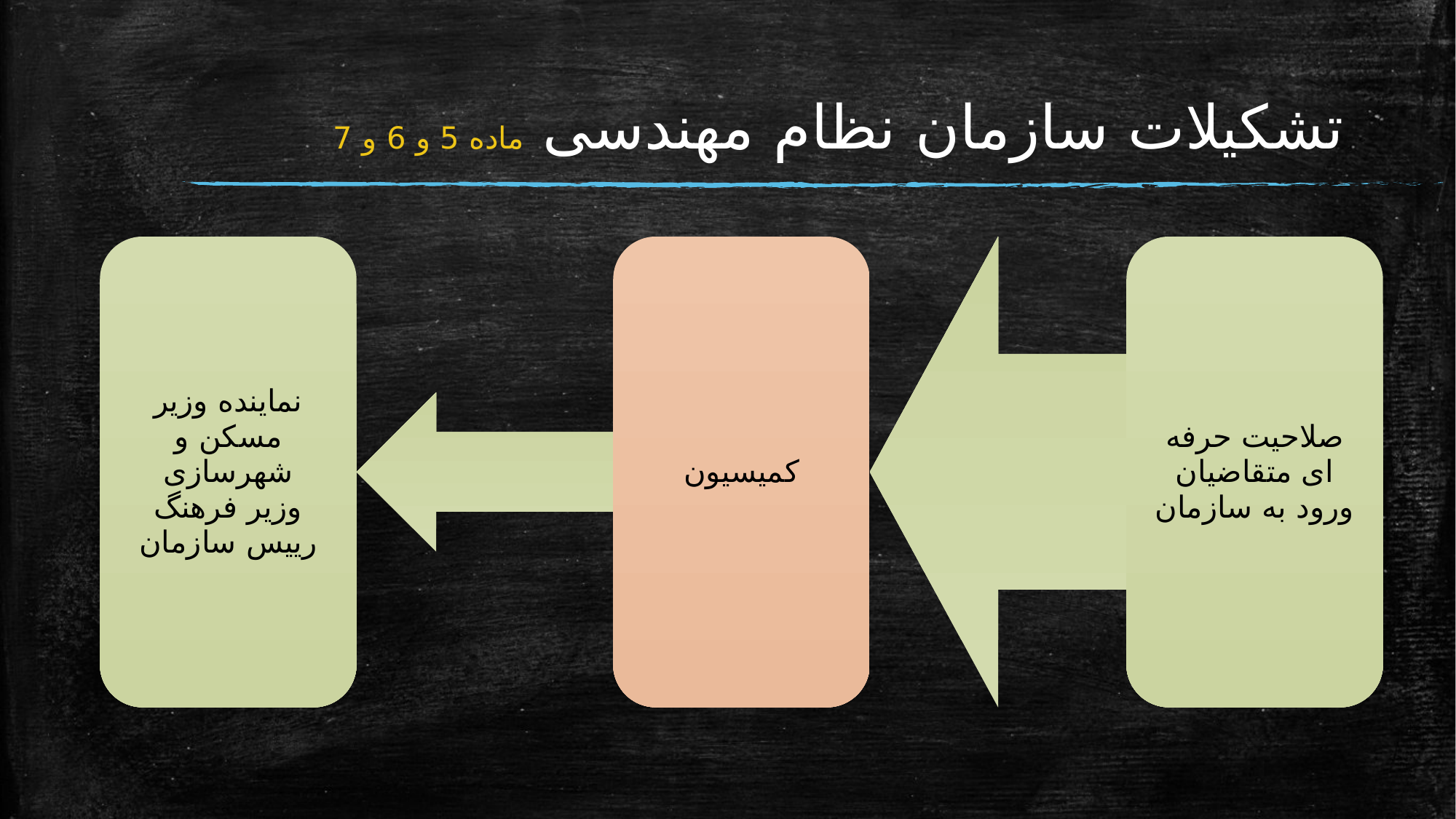

# تشکیلات سازمان نظام مهندسی ماده 5 و 6 و 7
کمیسیون
نماینده وزیر مسکن و شهرسازی
وزیر فرهنگ
رییس سازمان